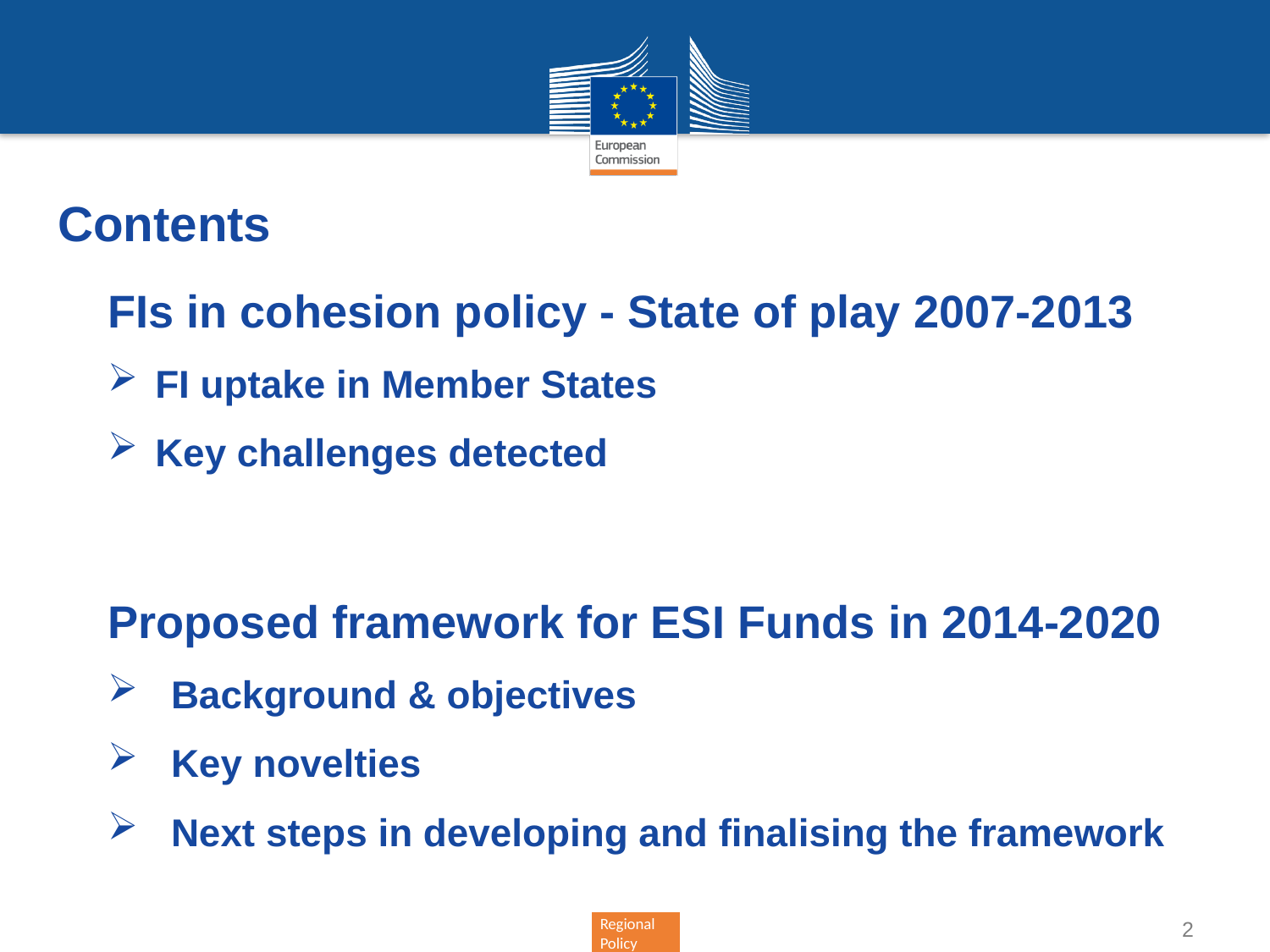

# Contents
FIs in cohesion policy - State of play 2007-2013
FI uptake in Member States
Key challenges detected

Proposed framework for ESI Funds in 2014-2020
Background & objectives
Key novelties
Next steps in developing and finalising the framework
2